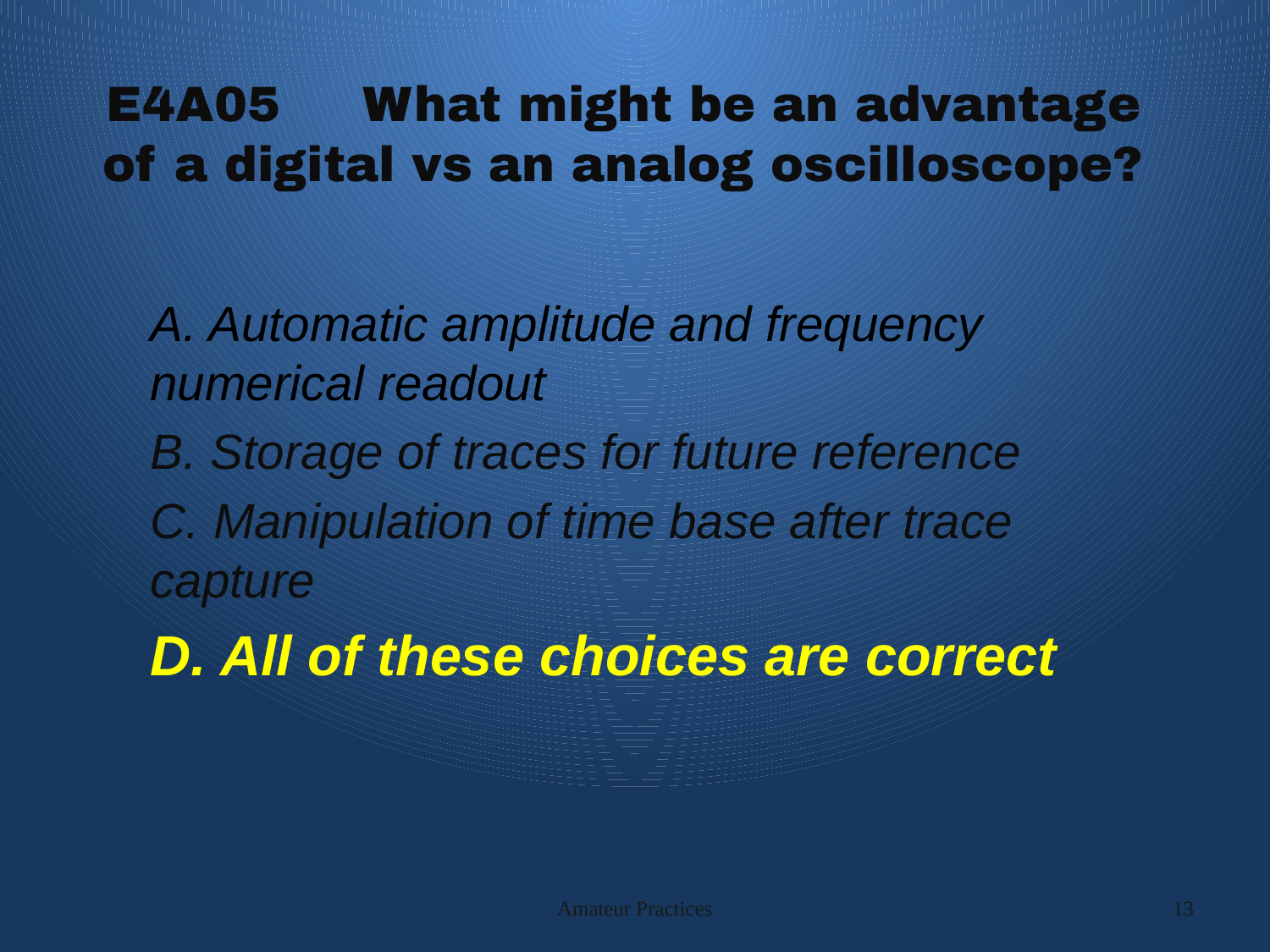

# E4A05     What might be an advantage of a digital vs an analog oscilloscope?
A. Automatic amplitude and frequency numerical readout
B. Storage of traces for future reference
C. Manipulation of time base after trace capture
D. All of these choices are correct
Amateur Practices
13